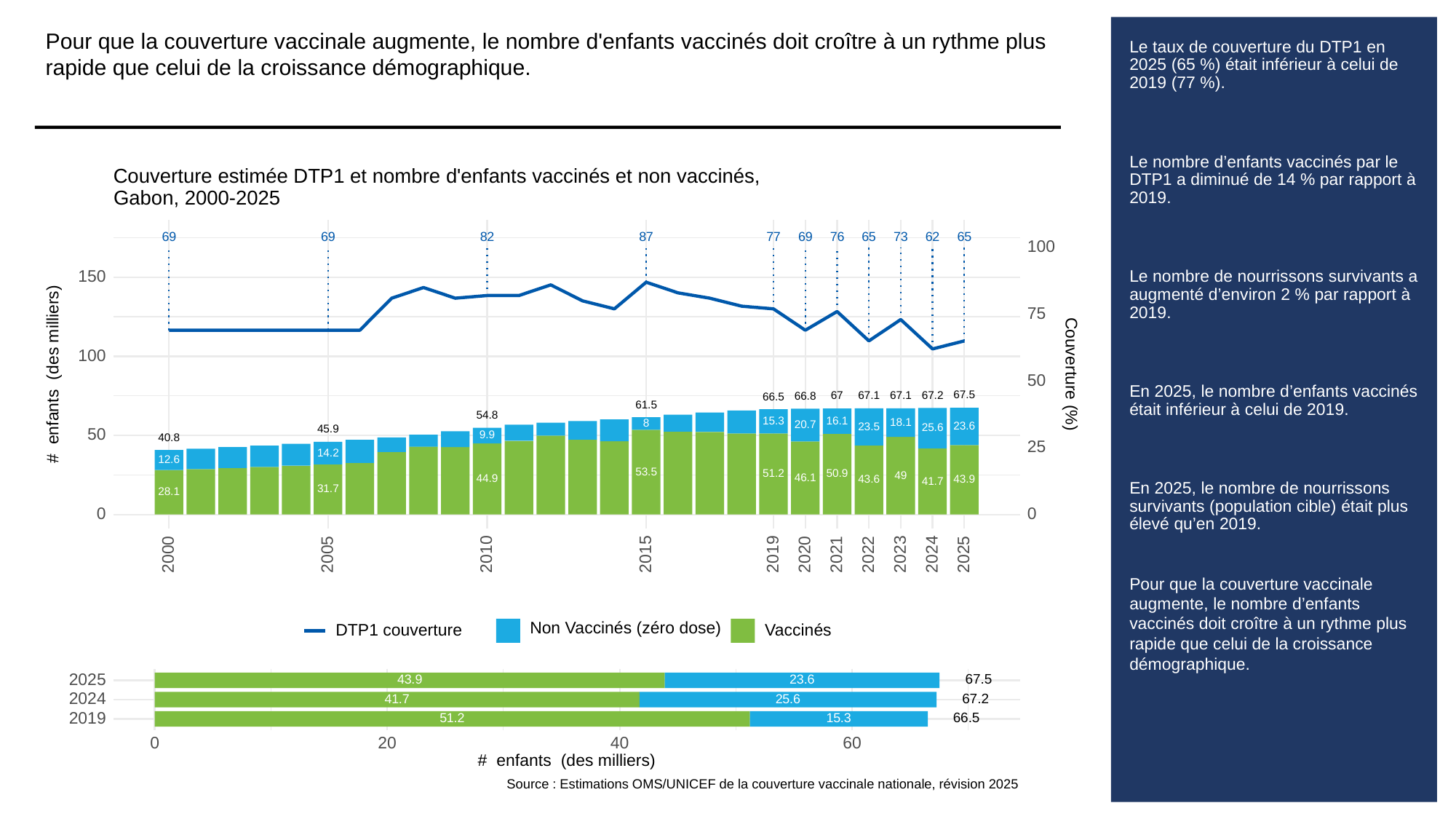

Pour que la couverture vaccinale augmente, le nombre d'enfants vaccinés doit croître à un rythme plus rapide que celui de la croissance démographique.
# Le taux de couverture du DTP1 en 2025 (65 %) était inférieur à celui de 2019 (77 %).

Le nombre d’enfants vaccinés par le DTP1 a diminué de 14 % par rapport à 2019.

Le nombre de nourrissons survivants a augmenté d’environ 2 % par rapport à 2019.

En 2025, le nombre d’enfants vaccinés était inférieur à celui de 2019.

En 2025, le nombre de nourrissons survivants (population cible) était plus élevé qu’en 2019.

Pour que la couverture vaccinale augmente, le nombre d’enfants vaccinés doit croître à un rythme plus rapide que celui de la croissance démographique.

Couverture estimée DTP1 et nombre d'enfants vaccinés et non vaccinés,
Gabon, 2000-2025

73
69
69
82
87
69
76
65
62
65
77

100

150

75

100

#  enfants  (des milliers)
Couverture (%)
50
67.5
67.2
67.1
67.1
67
66.8
66.5

61.5

54.8

16.1
15.3

18.1
8

20.7

23.6

23.5
25.6

45.9

50

9.9

40.8

25

14.2

12.6

53.5

51.2

50.9
49
46.1
44.9

43.9
43.6
41.7
31.7
28.1
0
0

2023
2000
2005
2010
2015
2019
2020
2021
2022
2024
2025

Non Vaccinés (zéro dose)
Vaccinés
DTP1 couverture

2025
67.5
43.9
23.6

2024
67.2
25.6
41.7

2019
66.5
15.3
51.2

0
20
40
60
#  enfants  (des milliers)
Source : Estimations OMS/UNICEF de la couverture vaccinale nationale, révision 2025